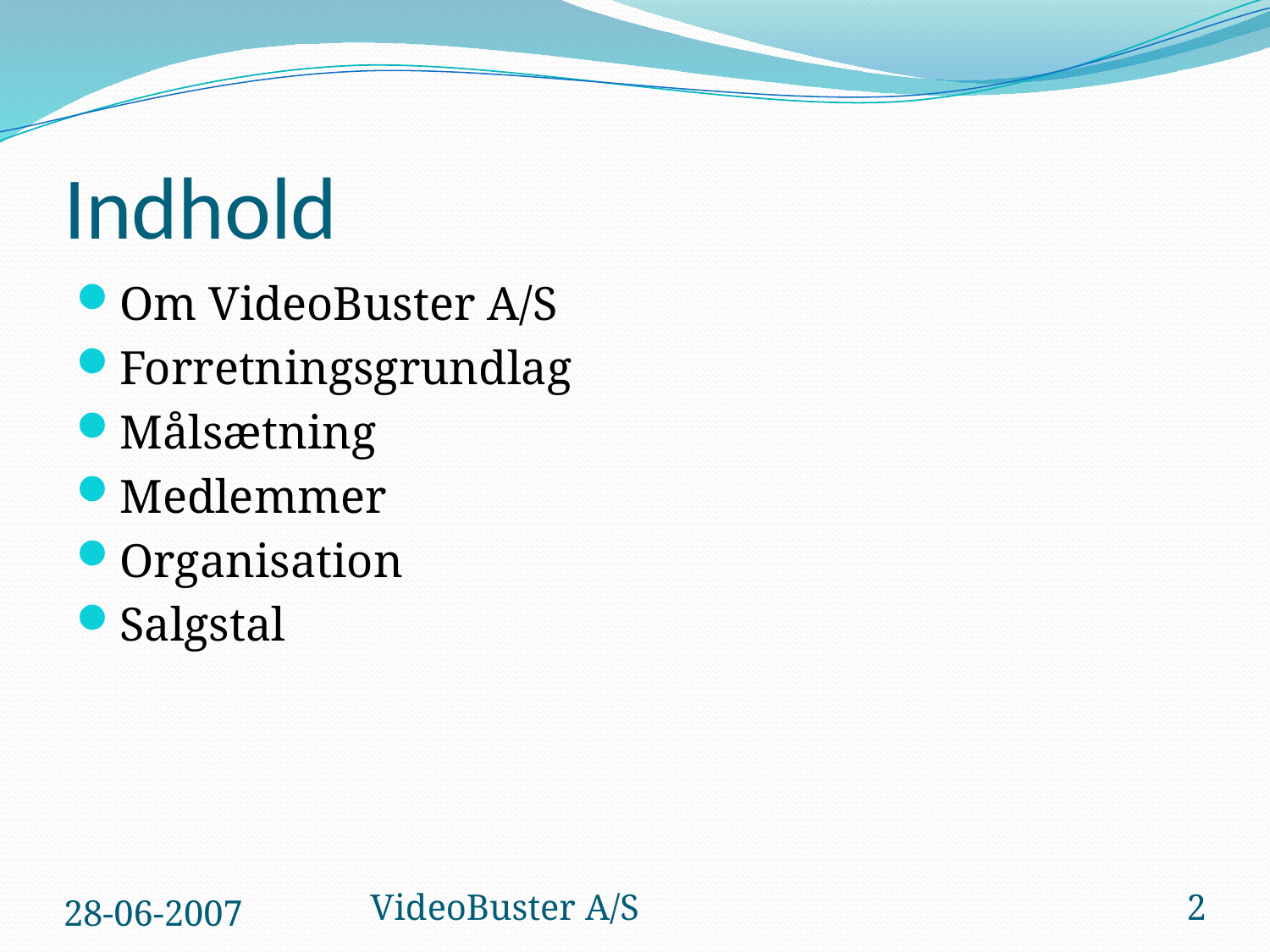

# Indhold
Om VideoBuster A/S
Forretningsgrundlag
Målsætning
Medlemmer
Organisation
Salgstal
28-06-2007
VideoBuster A/S
2